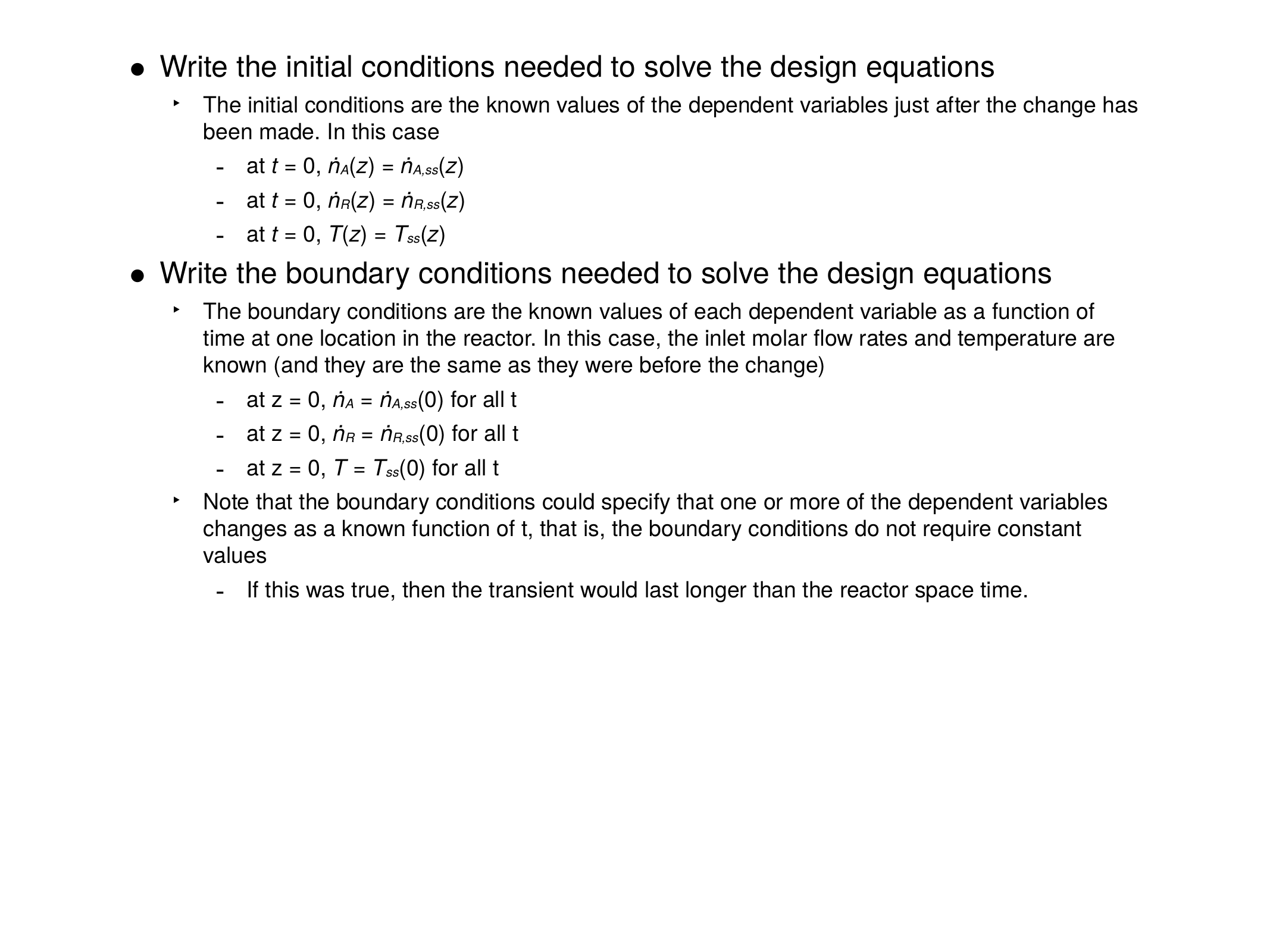

Write the initial conditions needed to solve the design equations
The initial conditions are the known values of the dependent variables just after the change has been made. In this case
at t = 0, ṅA(z) = ṅA,ss(z)
at t = 0, ṅR(z) = ṅR,ss(z)
at t = 0, T(z) = Tss(z)
Write the boundary conditions needed to solve the design equations
The boundary conditions are the known values of each dependent variable as a function of time at one location in the reactor. In this case, the inlet molar flow rates and temperature are known (and they are the same as they were before the change)
at z = 0, ṅA = ṅA,ss(0) for all t
at z = 0, ṅR = ṅR,ss(0) for all t
at z = 0, T = Tss(0) for all t
Note that the boundary conditions could specify that one or more of the dependent variables changes as a known function of t, that is, the boundary conditions do not require constant values
If this was true, then the transient would last longer than the reactor space time.